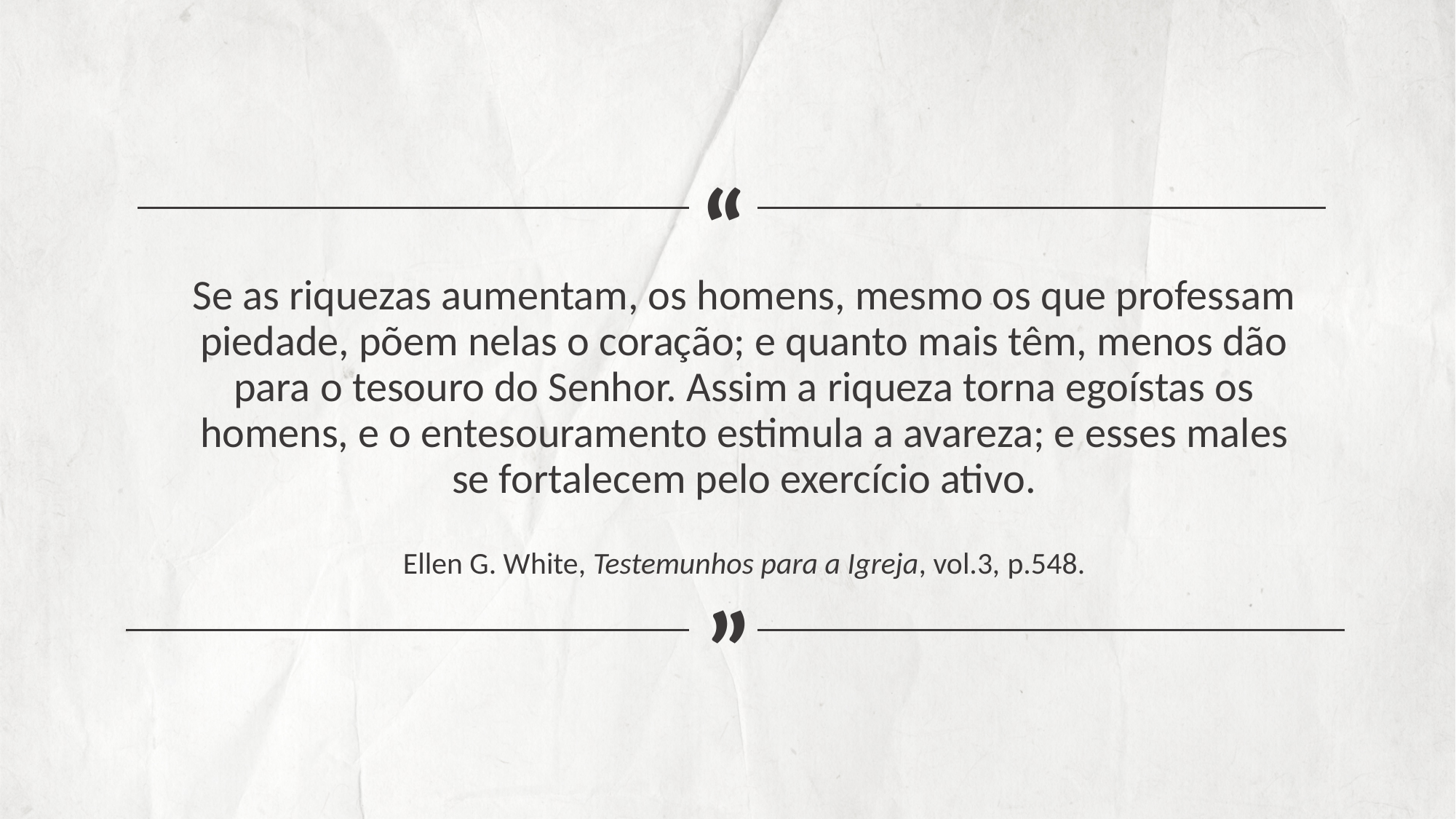

“
Se as riquezas aumentam, os homens, mesmo os que professam piedade, põem nelas o coração; e quanto mais têm, menos dão para o tesouro do Senhor. Assim a riqueza torna egoístas os homens, e o entesouramento estimula a avareza; e esses males se fortalecem pelo exercício ativo.

Ellen G. White, Testemunhos para a Igreja, vol.3, p.548.

 “